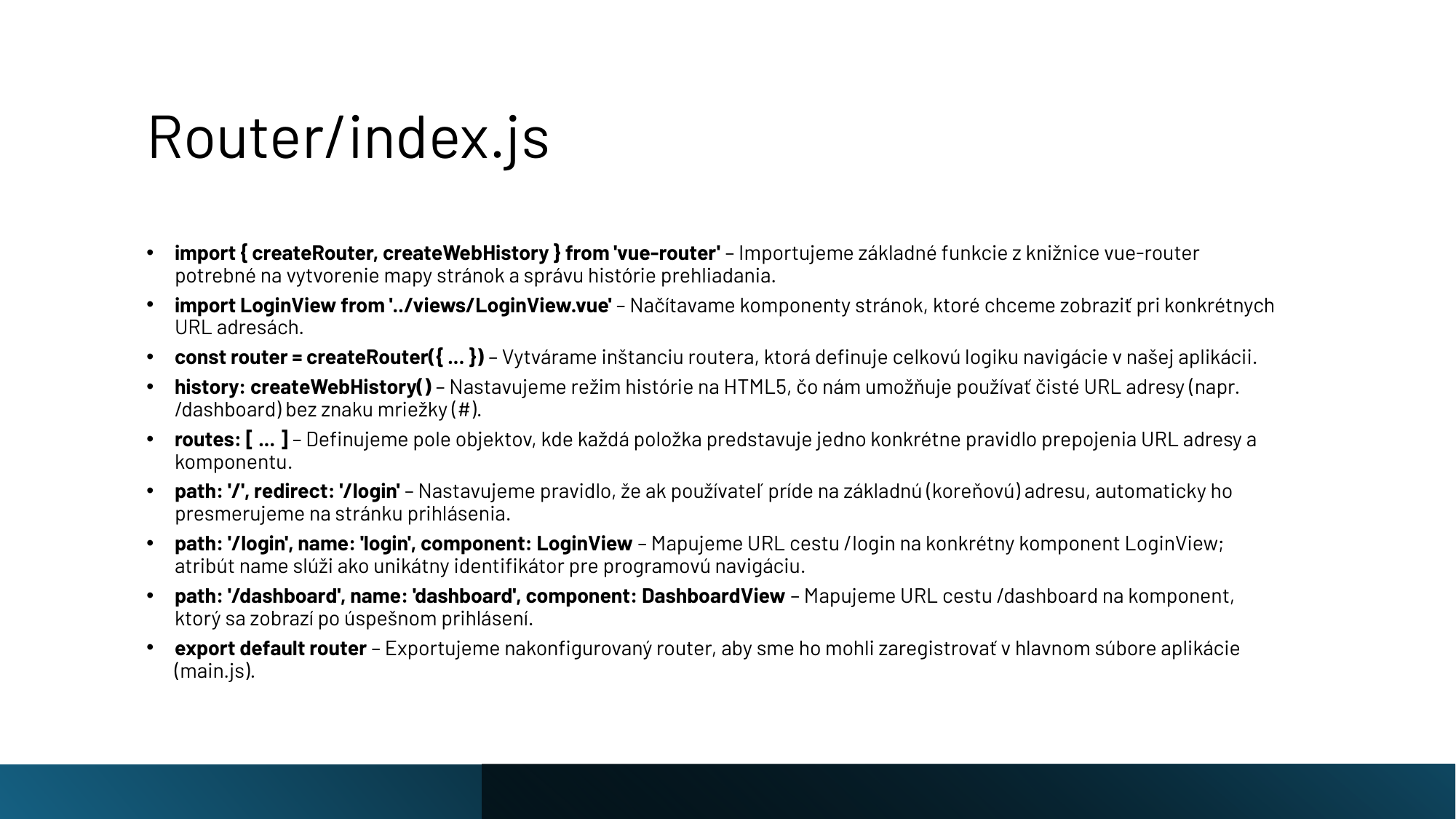

# Router/index.js
import { createRouter, createWebHistory } from 'vue-router' – Importujeme základné funkcie z knižnice vue-router potrebné na vytvorenie mapy stránok a správu histórie prehliadania.
import LoginView from '../views/LoginView.vue' – Načítavame komponenty stránok, ktoré chceme zobraziť pri konkrétnych URL adresách.
const router = createRouter({ ... }) – Vytvárame inštanciu routera, ktorá definuje celkovú logiku navigácie v našej aplikácii.
history: createWebHistory() – Nastavujeme režim histórie na HTML5, čo nám umožňuje používať čisté URL adresy (napr. /dashboard) bez znaku mriežky (#).
routes: [ ... ] – Definujeme pole objektov, kde každá položka predstavuje jedno konkrétne pravidlo prepojenia URL adresy a komponentu.
path: '/', redirect: '/login' – Nastavujeme pravidlo, že ak používateľ príde na základnú (koreňovú) adresu, automaticky ho presmerujeme na stránku prihlásenia.
path: '/login', name: 'login', component: LoginView – Mapujeme URL cestu /login na konkrétny komponent LoginView; atribút name slúži ako unikátny identifikátor pre programovú navigáciu.
path: '/dashboard', name: 'dashboard', component: DashboardView – Mapujeme URL cestu /dashboard na komponent, ktorý sa zobrazí po úspešnom prihlásení.
export default router – Exportujeme nakonfigurovaný router, aby sme ho mohli zaregistrovať v hlavnom súbore aplikácie (main.js).